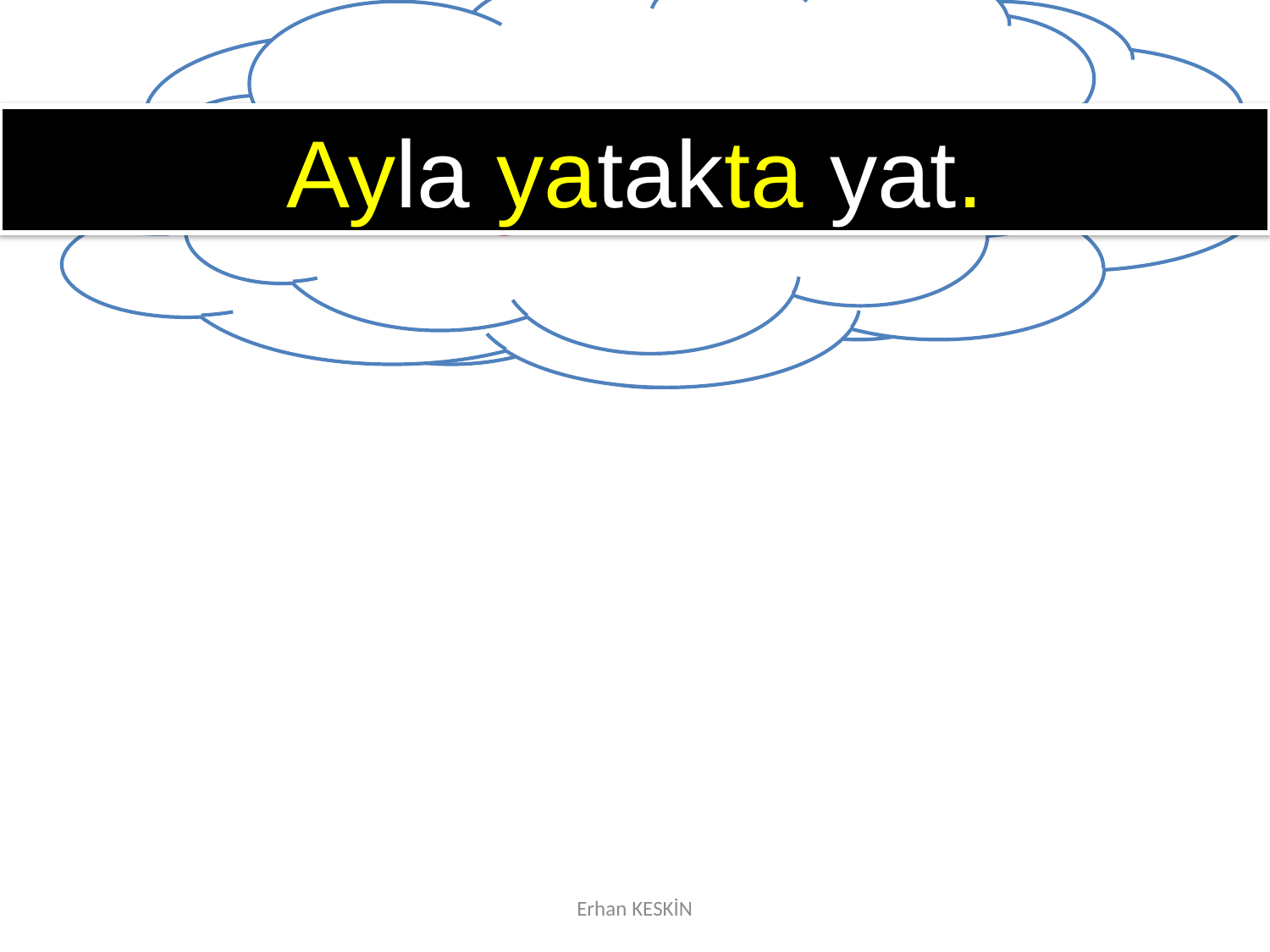

yatakta
Ayla
yat.
Ayla yatakta yat.
Erhan KESKİN